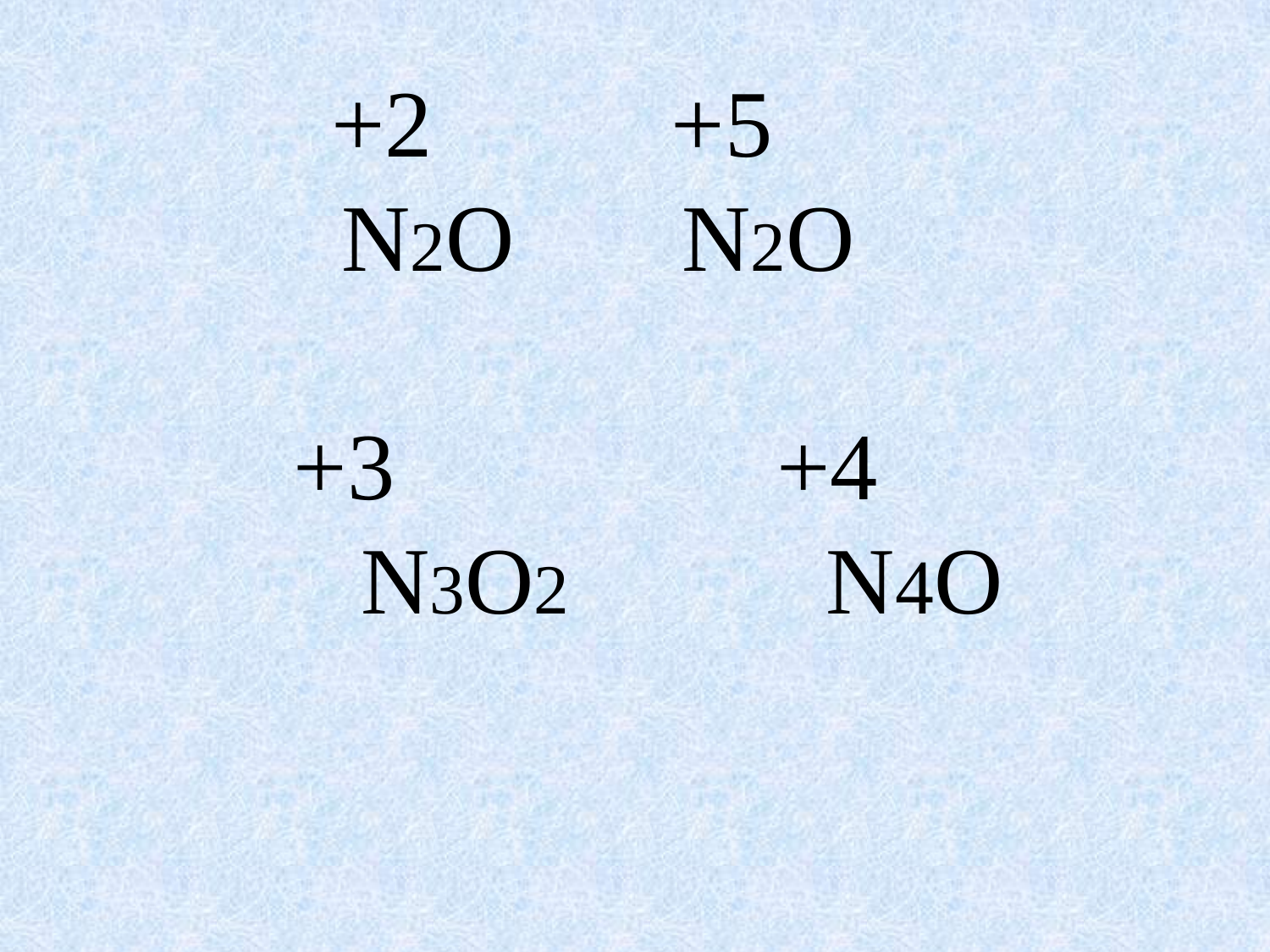

+2          +5
N2O       N2O

+3                +4
      N3O2           N4O